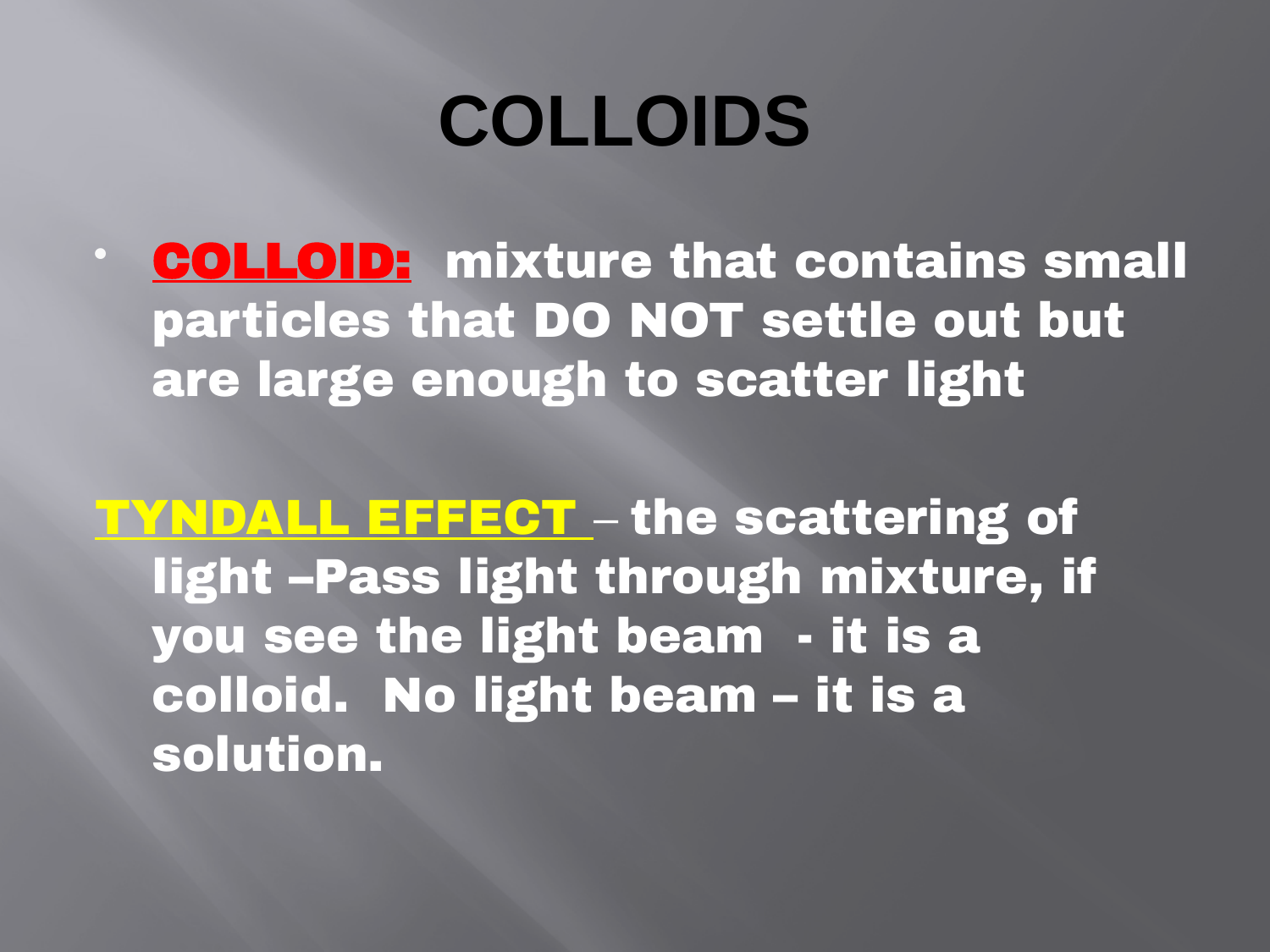

# COLLOIDS
COLLOID:  mixture that contains small particles that DO NOT settle out but are large enough to scatter light

TYNDALL EFFECT – the scattering of light –Pass light through mixture, if you see the light beam  - it is a colloid.  No light beam – it is a solution.